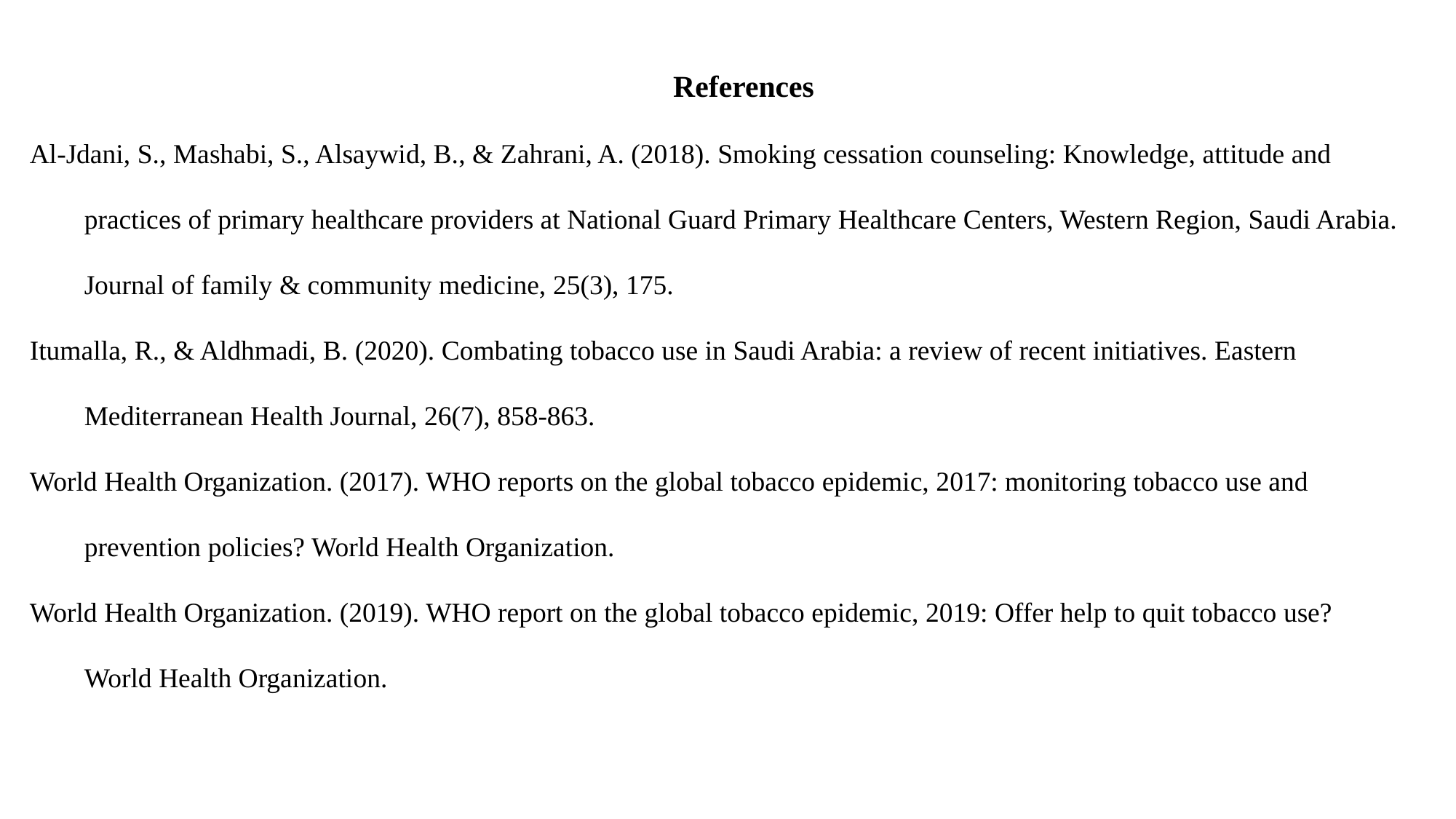

References
Al-Jdani, S., Mashabi, S., Alsaywid, B., & Zahrani, A. (2018). Smoking cessation counseling: Knowledge, attitude and practices of primary healthcare providers at National Guard Primary Healthcare Centers, Western Region, Saudi Arabia. Journal of family & community medicine, 25(3), 175.
Itumalla, R., & Aldhmadi, B. (2020). Combating tobacco use in Saudi Arabia: a review of recent initiatives. Eastern Mediterranean Health Journal, 26(7), 858-863.
World Health Organization. (2017). WHO reports on the global tobacco epidemic, 2017: monitoring tobacco use and prevention policies? World Health Organization.
World Health Organization. (2019). WHO report on the global tobacco epidemic, 2019: Offer help to quit tobacco use? World Health Organization.